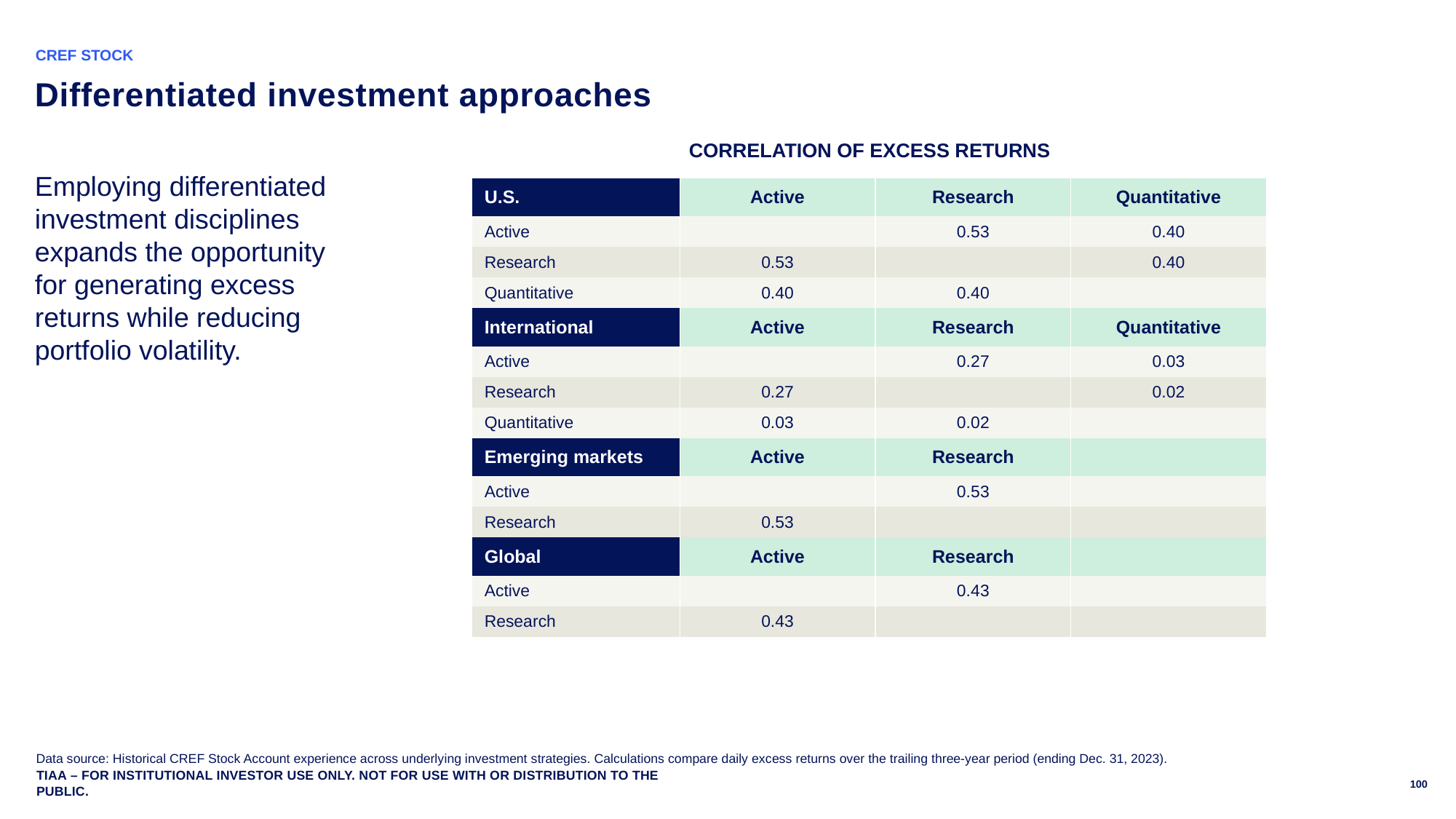

CREF STOCK
# Differentiated investment approaches
| CORRELATION OF EXCESS RETURNS |  |  |  |
| --- | --- | --- | --- |
| U.S. | Active | Research | Quantitative |
| Active |  | 0.53 | 0.40 |
| Research | 0.53 |  | 0.40 |
| Quantitative | 0.40 | 0.40 |  |
| International | Active | Research | Quantitative |
| Active |  | 0.27 | 0.03 |
| Research | 0.27 |  | 0.02 |
| Quantitative | 0.03 | 0.02 |  |
| Emerging markets | Active | Research |  |
| Active |  | 0.53 |  |
| Research | 0.53 |  |  |
| Global | Active | Research |  |
| Active |  | 0.43 |  |
| Research | 0.43 |  |  |
Employing differentiated investment disciplines expands the opportunity for generating excess returns while reducing portfolio volatility.

Data source: Historical CREF Stock Account experience across underlying investment strategies. Calculations compare daily excess returns over the trailing three-year period (ending Dec. 31, 2023).
TIAA – FOR Institutional INVESTOR USE ONLY. NOT FOR USE WITH OR DISTRIBUTION TO THE PUBLIC.
100